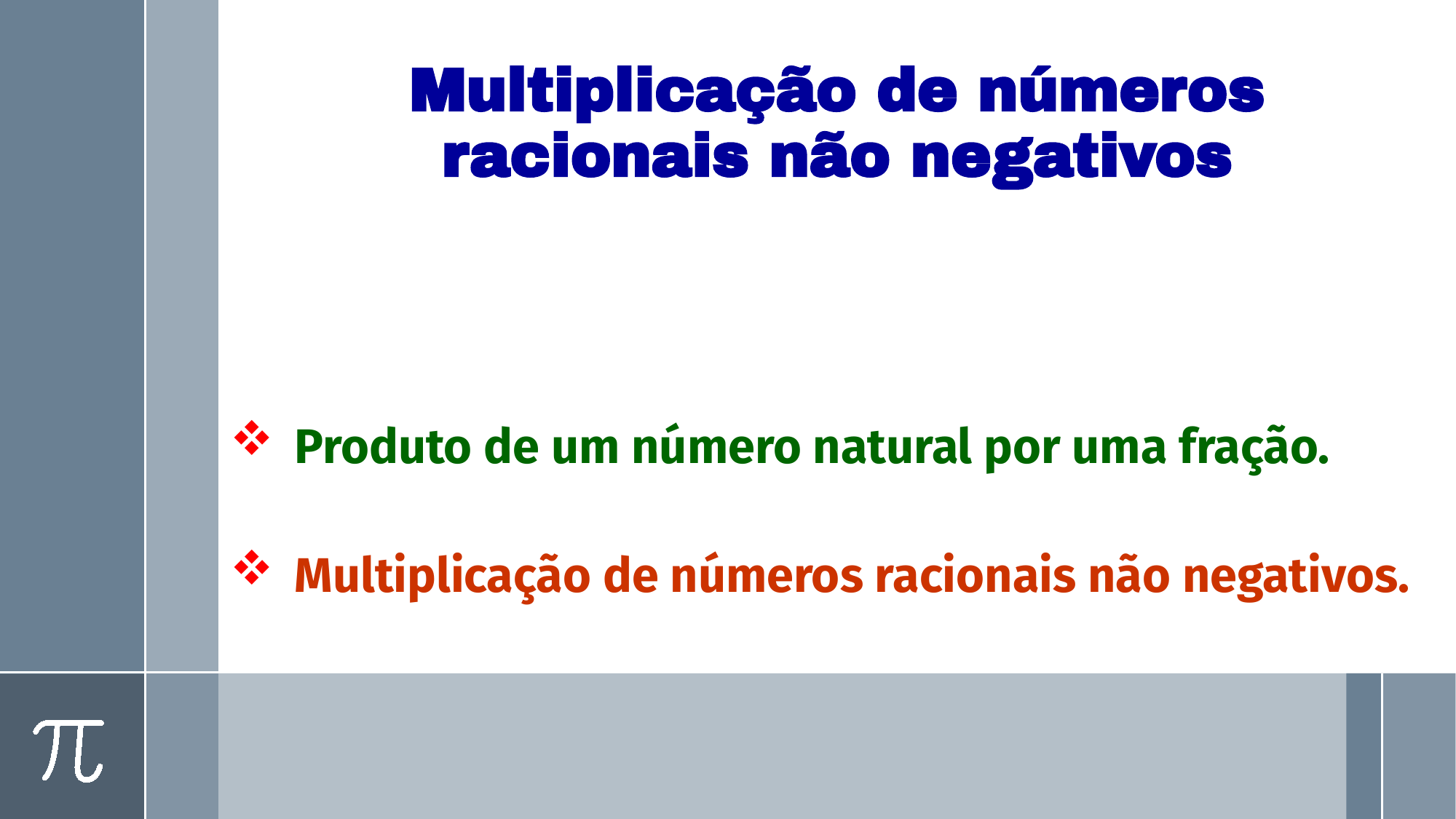

# Multiplicação de números racionais não negativos
Produto de um número natural por uma fração.
Multiplicação de números racionais não negativos.